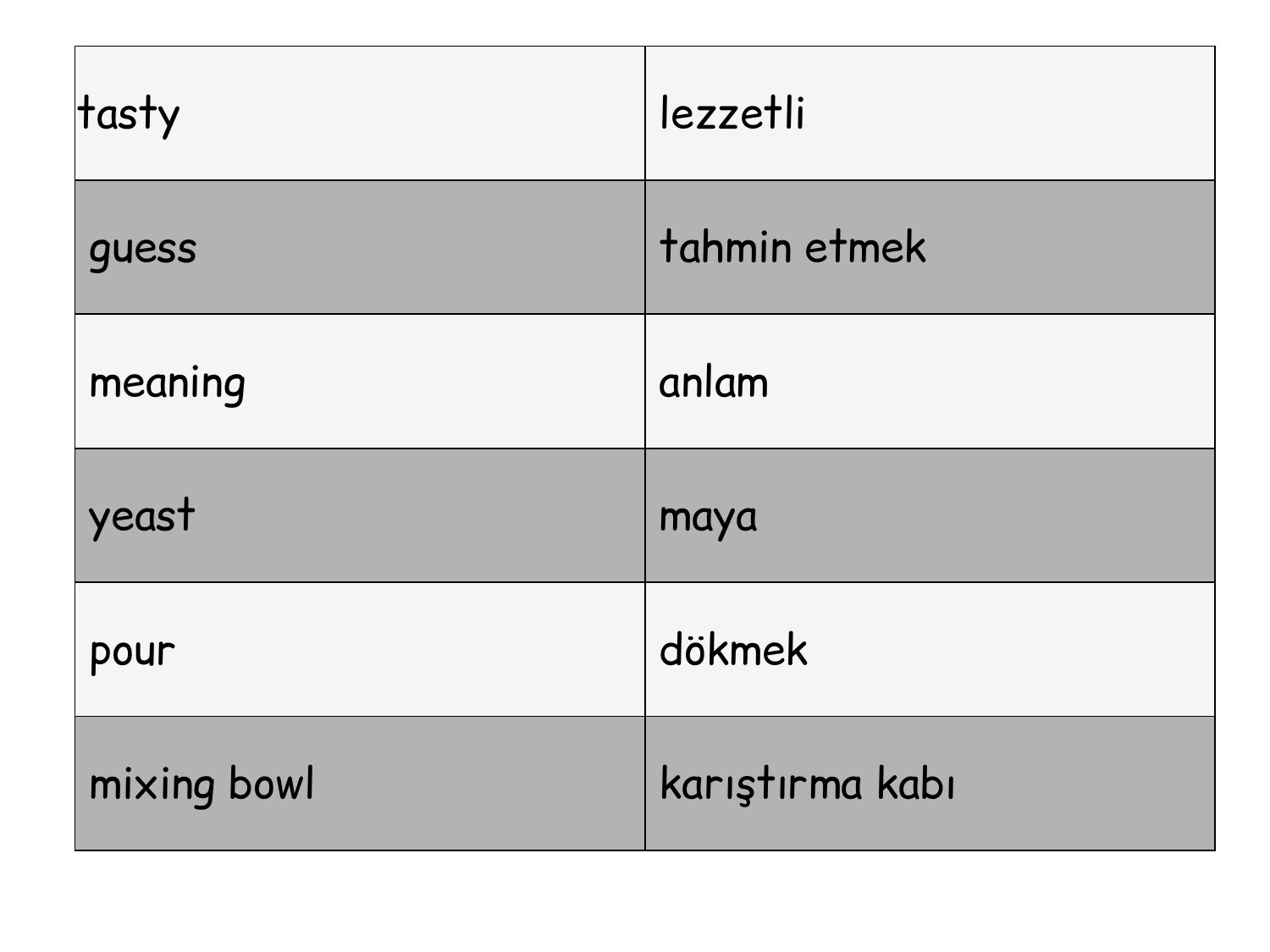

#
| tasty | lezzetli |
| --- | --- |
| guess | tahmin etmek |
| meaning | anlam |
| yeast | maya |
| pour | dökmek |
| mixing bowl | karıştırma kabı |